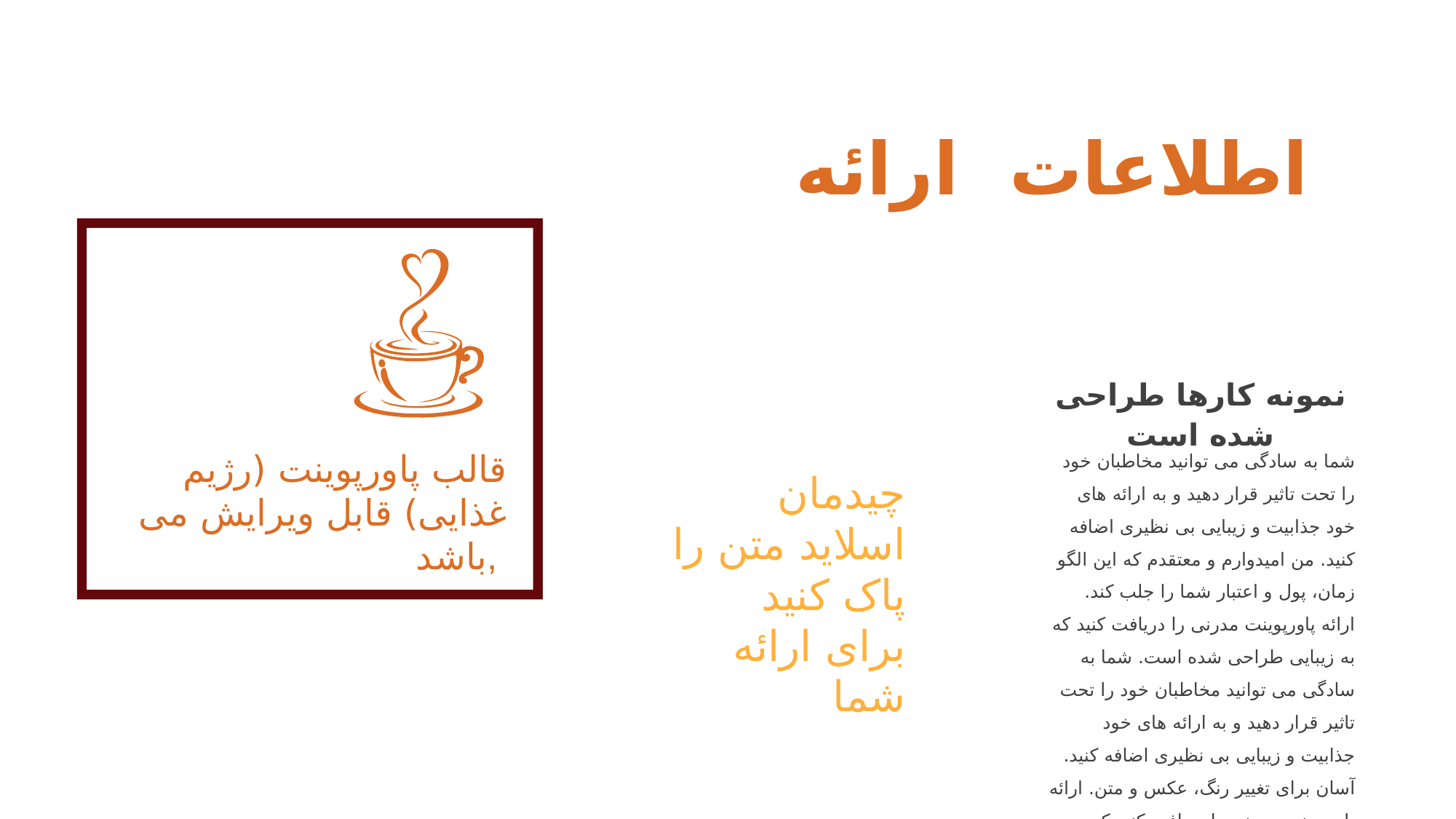

اطلاعات  ارائه

نمونه کارها طراحی شده است
شما به سادگی می توانید مخاطبان خود را تحت تاثیر قرار دهید و به ارائه های خود جذابیت و زیبایی بی نظیری اضافه کنید. من امیدوارم و معتقدم که این الگو زمان، پول و اعتبار شما را جلب کند. ارائه پاورپوینت مدرنی را دریافت کنید که به زیبایی طراحی شده است. شما به سادگی می توانید مخاطبان خود را تحت تاثیر قرار دهید و به ارائه های خود جذابیت و زیبایی بی نظیری اضافه کنید. آسان برای تغییر رنگ، عکس و متن. ارائه پاورپوینت مدرنی را دریافت کنید که به زیبایی طراحی شده است. آسان برای تغییر
قالب پاورپوینت (رژیم غذایی) قابل ویرایش می باشد,
چیدمان
اسلاید متن را پاک کنید
برای ارائه شما